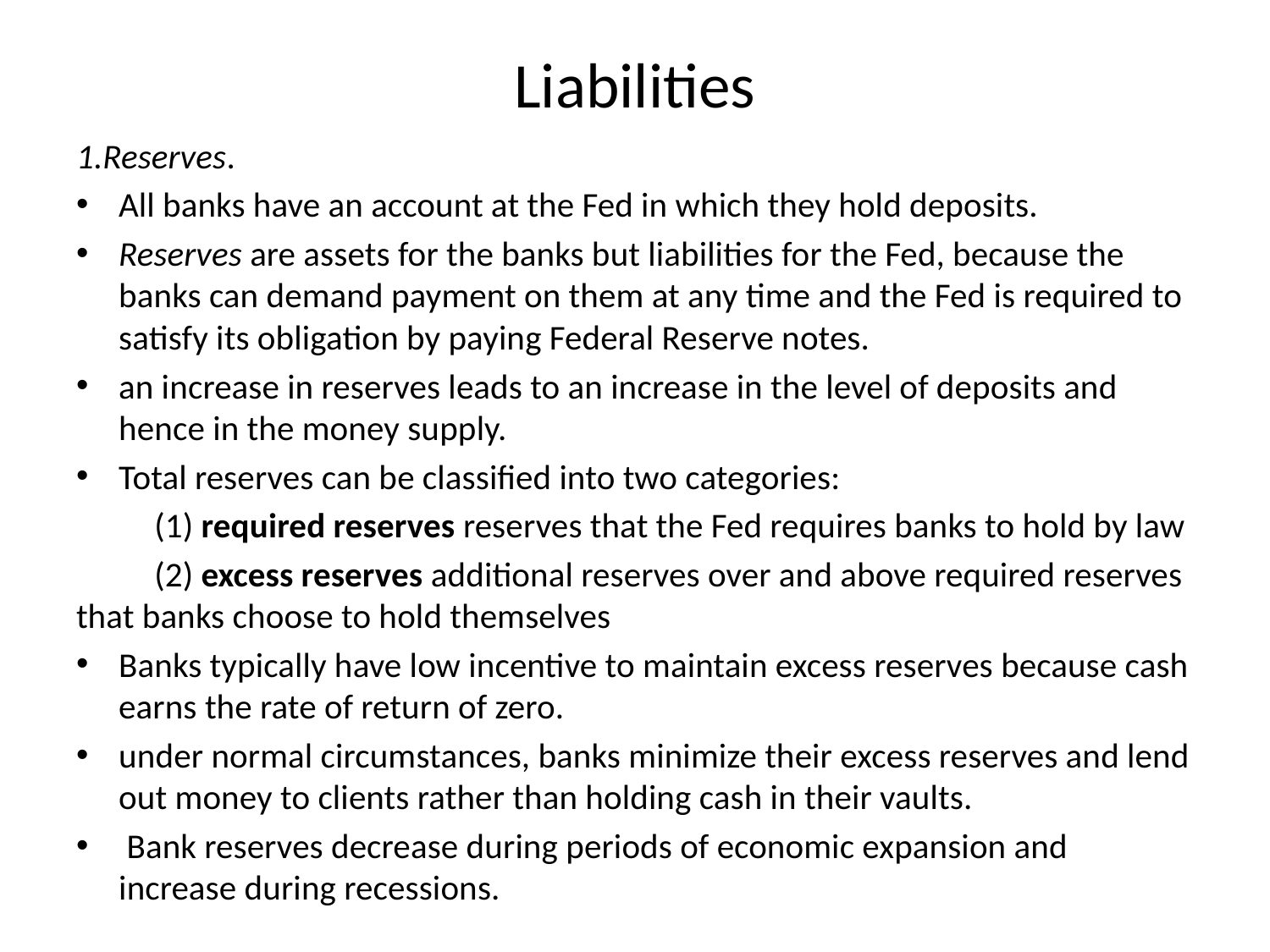

# Liabilities
1.Reserves.
All banks have an account at the Fed in which they hold deposits.
Reserves are assets for the banks but liabilities for the Fed, because the banks can demand payment on them at any time and the Fed is required to satisfy its obligation by paying Federal Reserve notes.
an increase in reserves leads to an increase in the level of deposits and hence in the money supply.
Total reserves can be classified into two categories:
          (1) required reserves reserves that the Fed requires banks to hold by law
          (2) excess reserves additional reserves over and above required reserves that banks choose to hold themselves
Banks typically have low incentive to maintain excess reserves because cash earns the rate of return of zero.
under normal circumstances, banks minimize their excess reserves and lend out money to clients rather than holding cash in their vaults.
 Bank reserves decrease during periods of economic expansion and increase during recessions.